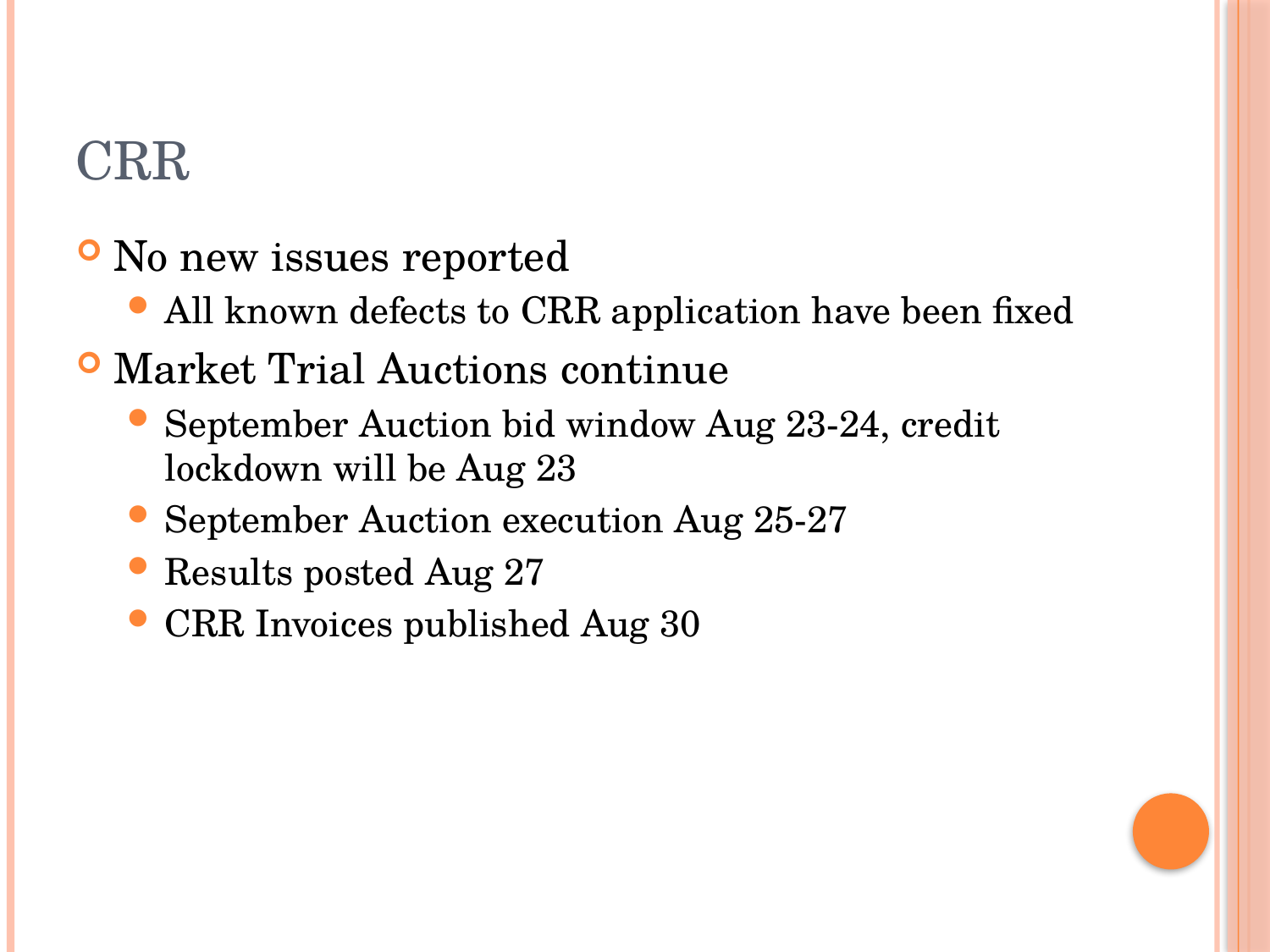

# CRR
No new issues reported
All known defects to CRR application have been fixed
Market Trial Auctions continue
September Auction bid window Aug 23-24, credit lockdown will be Aug 23
September Auction execution Aug 25-27
Results posted Aug 27
CRR Invoices published Aug 30